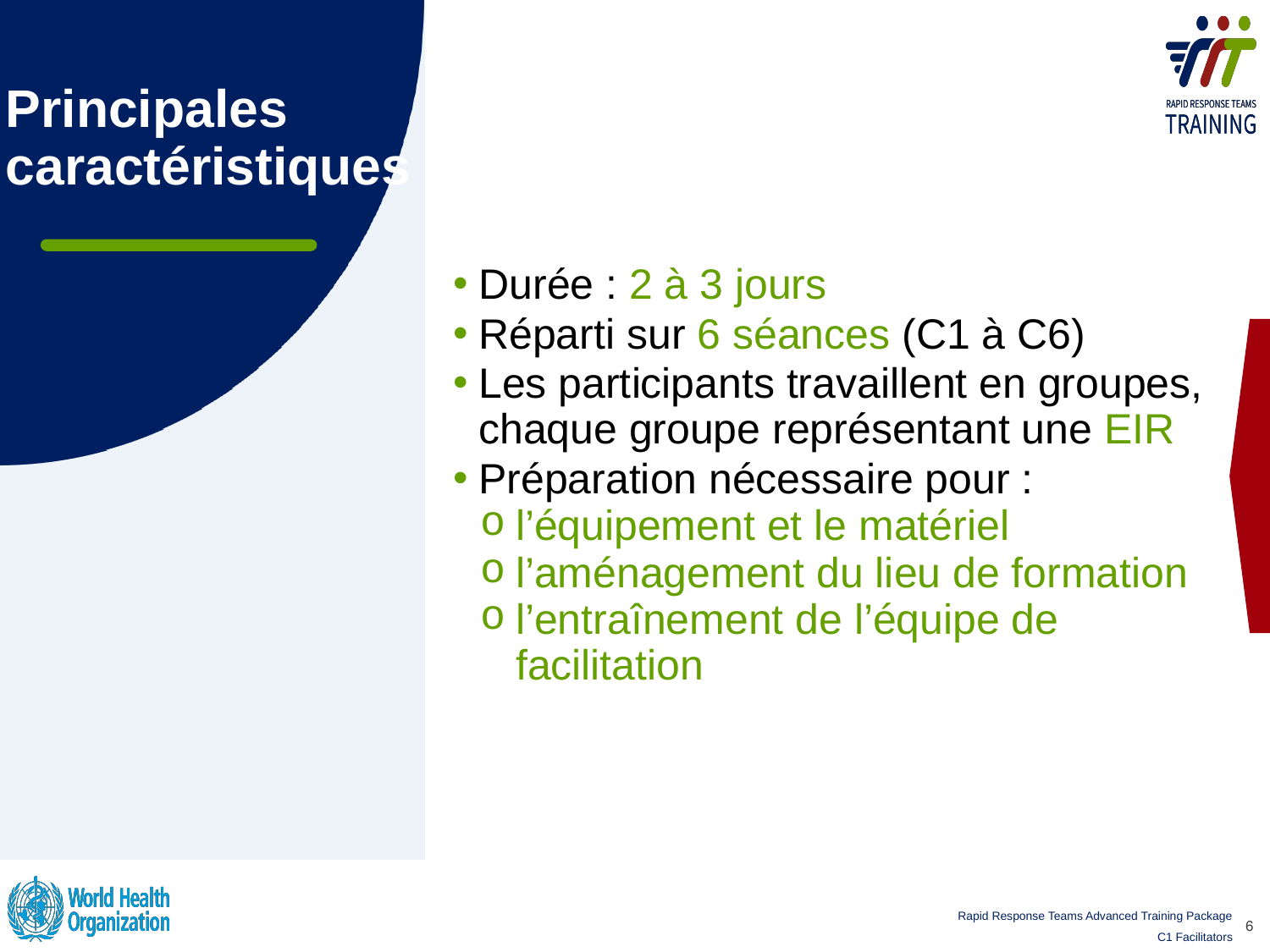

# Principales caractéristiques

Durée : 2 à 3 jours
Réparti sur 6 séances (C1 à C6)
Les participants travaillent en groupes, chaque groupe représentant une EIR
Préparation nécessaire pour :
l’équipement et le matériel
l’aménagement du lieu de formation
l’entraînement de l’équipe de facilitation